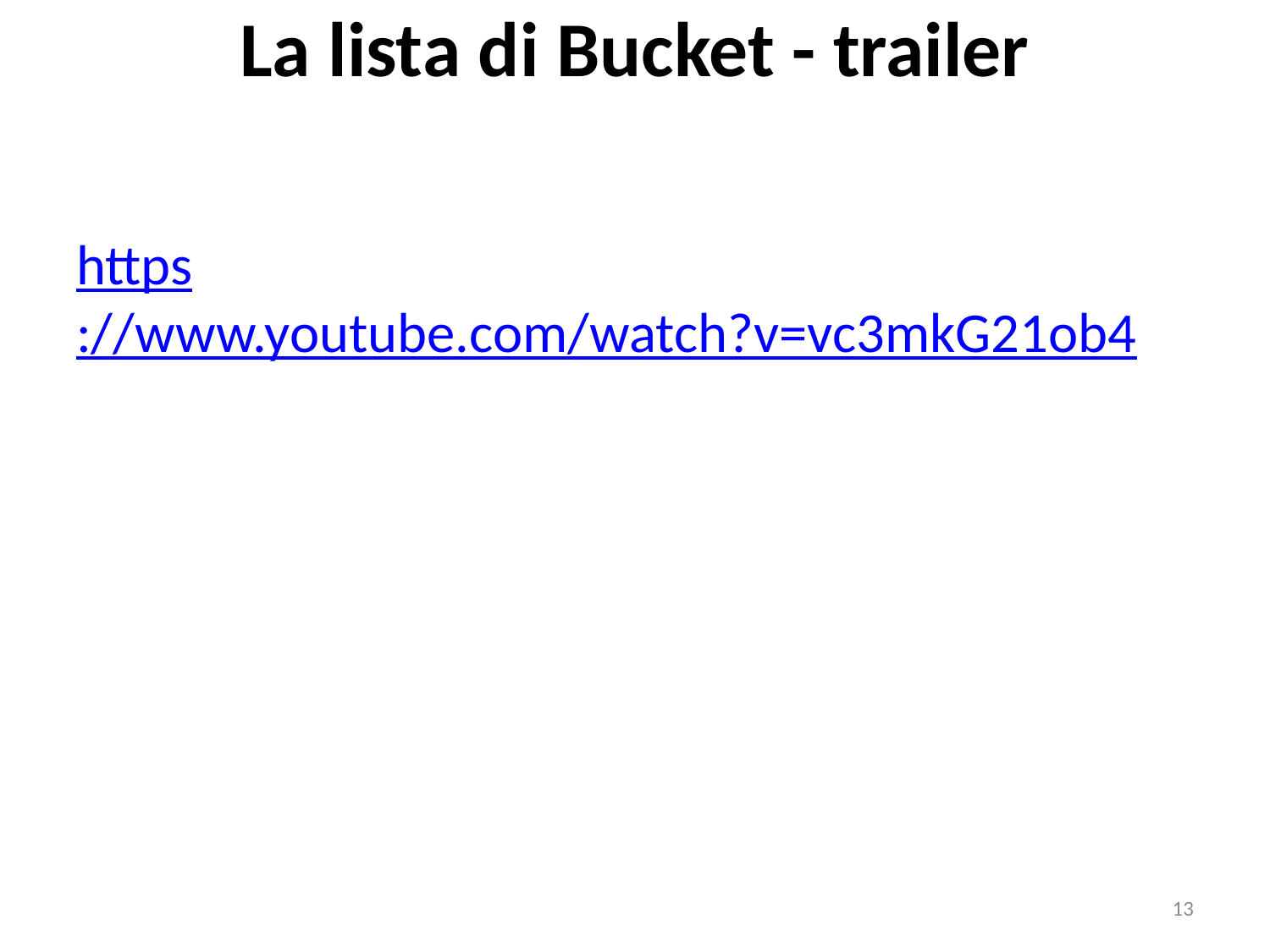

# La lista di Bucket - trailer
https://www.youtube.com/watch?v=vc3mkG21ob4
13